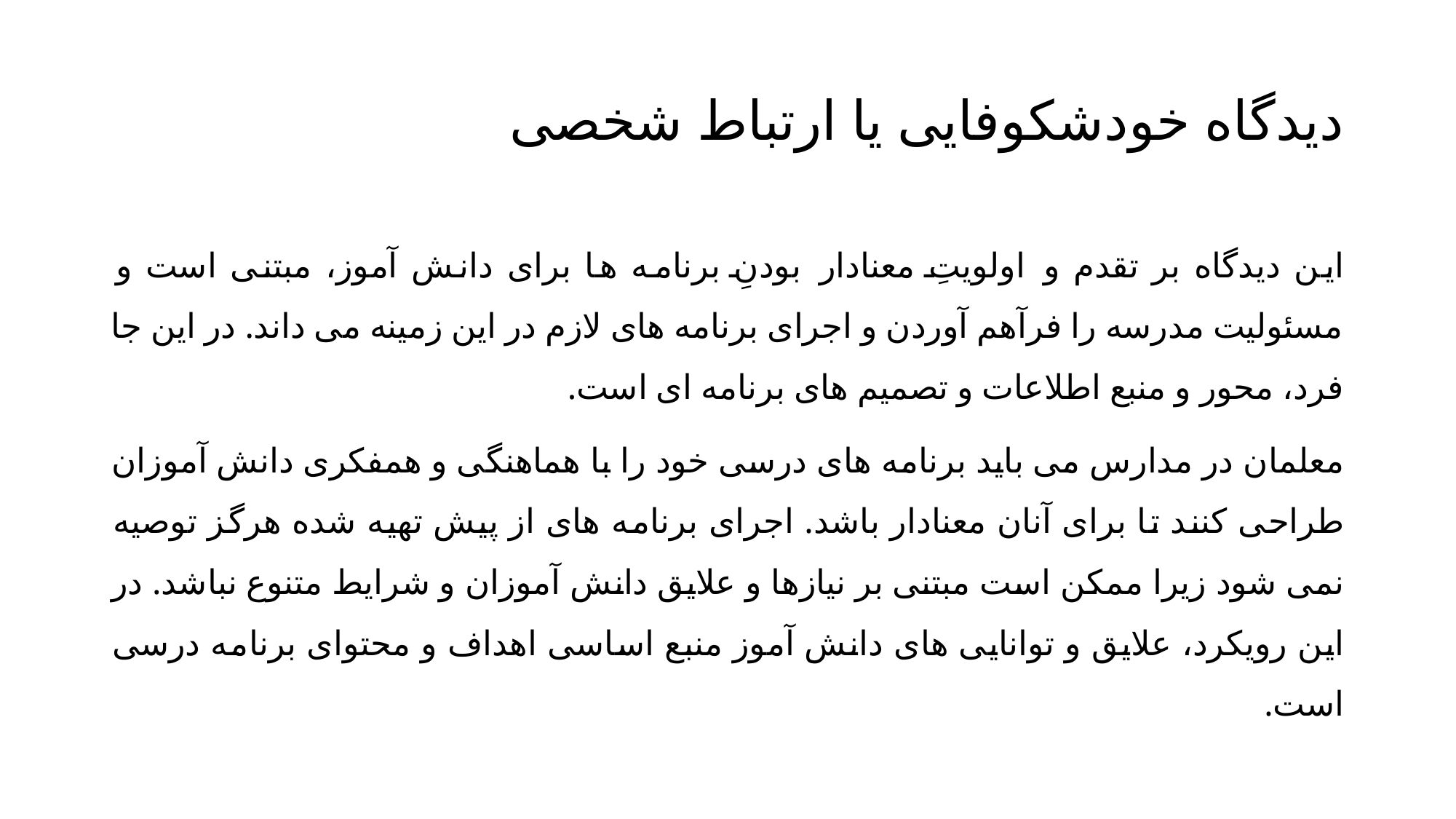

# دیدگاه خودشکوفایی یا ارتباط شخصی
این دیدگاه بر تقدم و اولویتِ معنادار بودنِ برنامه ها برای دانش آموز، مبتنی است و مسئولیت مدرسه را فرآهم آوردن و اجرای برنامه های لازم در این زمینه می داند. در این جا فرد، محور و منبع اطلاعات و تصمیم های برنامه ای است.
معلمان در مدارس می باید برنامه های درسی خود را با هماهنگی و همفکری دانش آموزان طراحی کنند تا برای آنان معنادار باشد. اجرای برنامه های از پیش تهیه شده هرگز توصیه نمی شود زیرا ممکن است مبتنی بر نیازها و علایق دانش آموزان و شرایط متنوع نباشد. در این رویکرد، علایق و توانایی های دانش آموز منبع اساسی اهداف و محتوای برنامه درسی است.